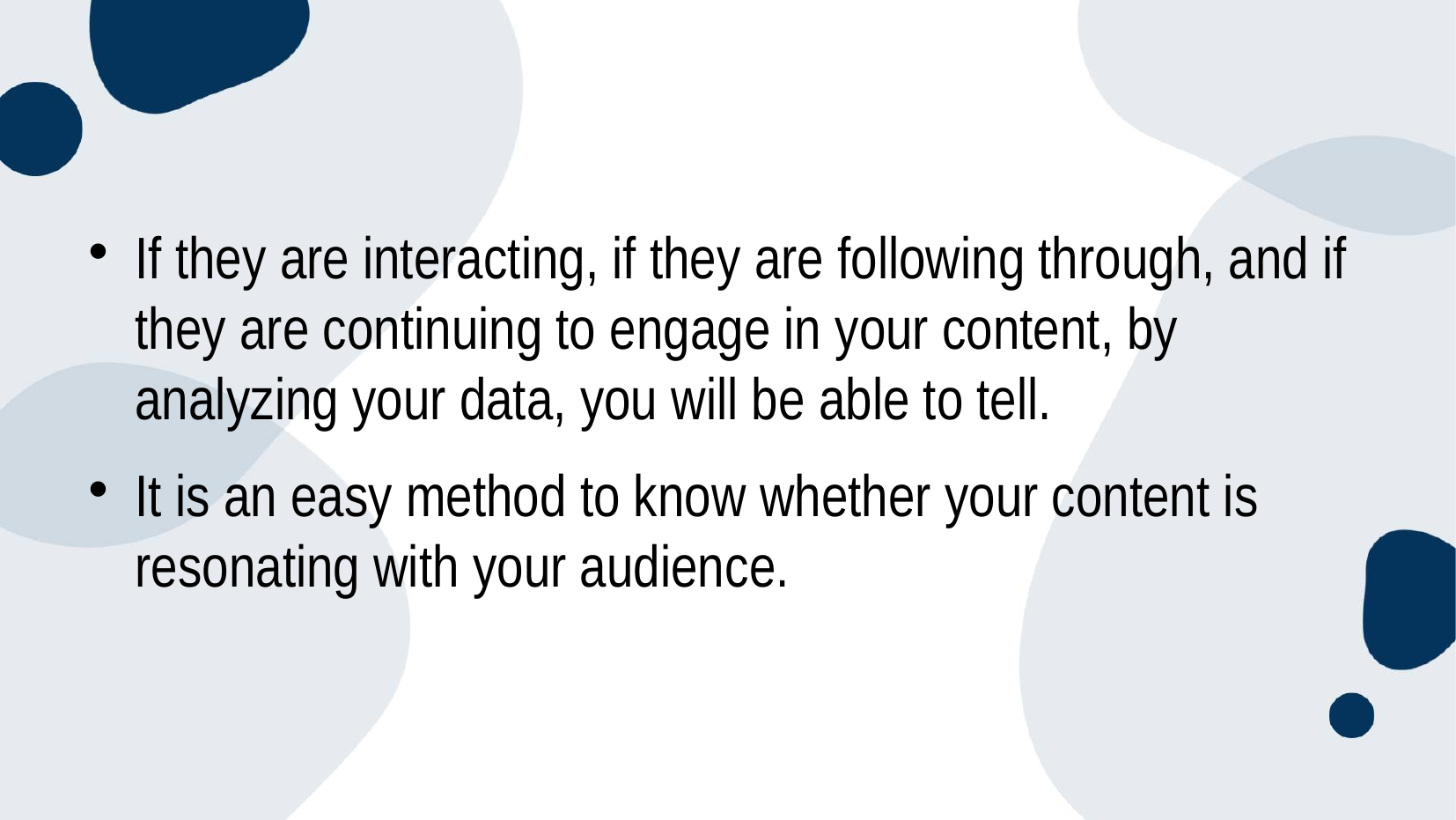

If they are interacting, if they are following through, and if they are continuing to engage in your content, by analyzing your data, you will be able to tell.
It is an easy method to know whether your content is resonating with your audience.